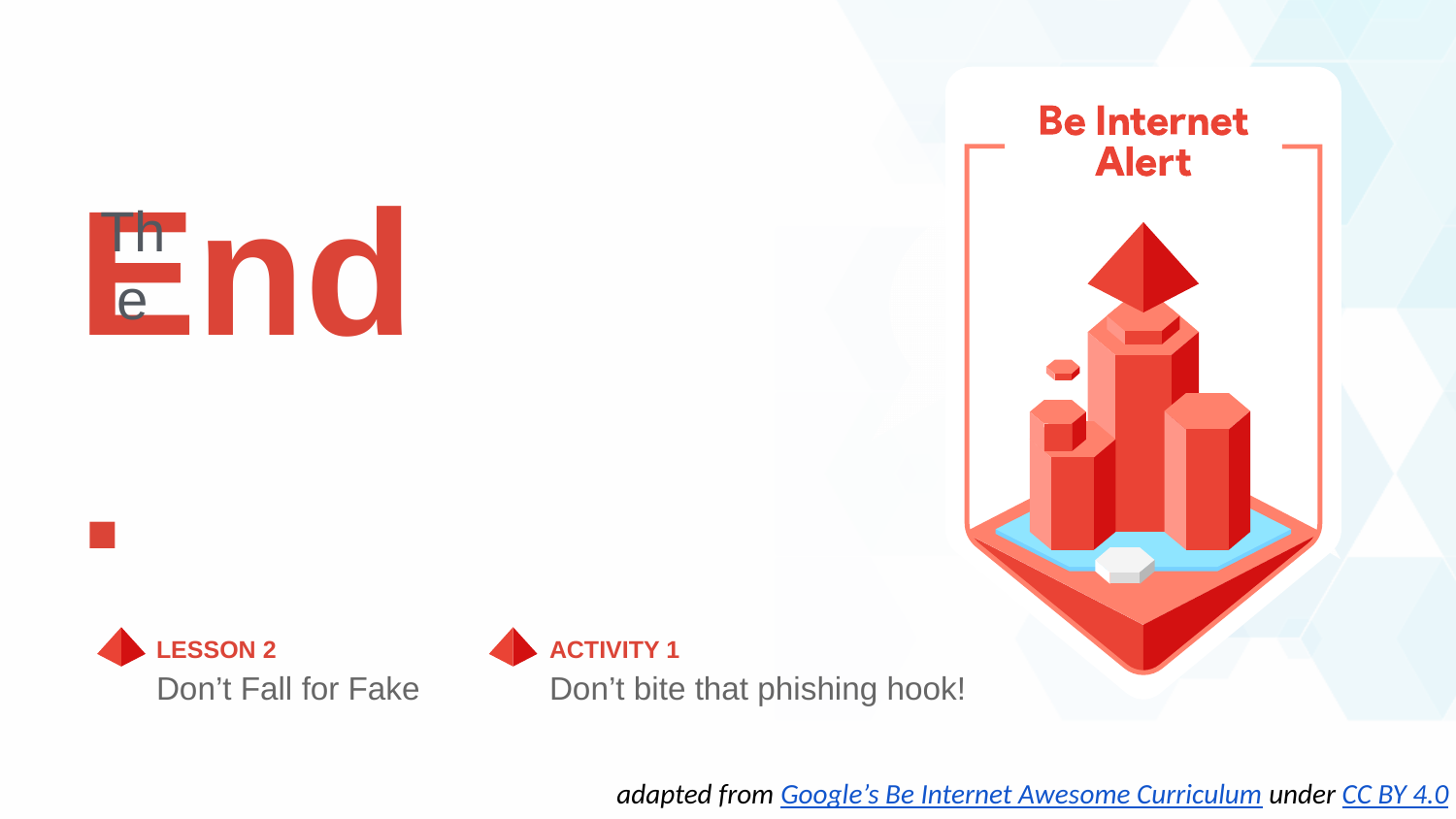

The
End.
LESSON 2
ACTIVITY 1

Don’t Fall for Fake
Don’t bite that phishing hook!
adapted from Google’s Be Internet Awesome Curriculum under CC BY 4.0